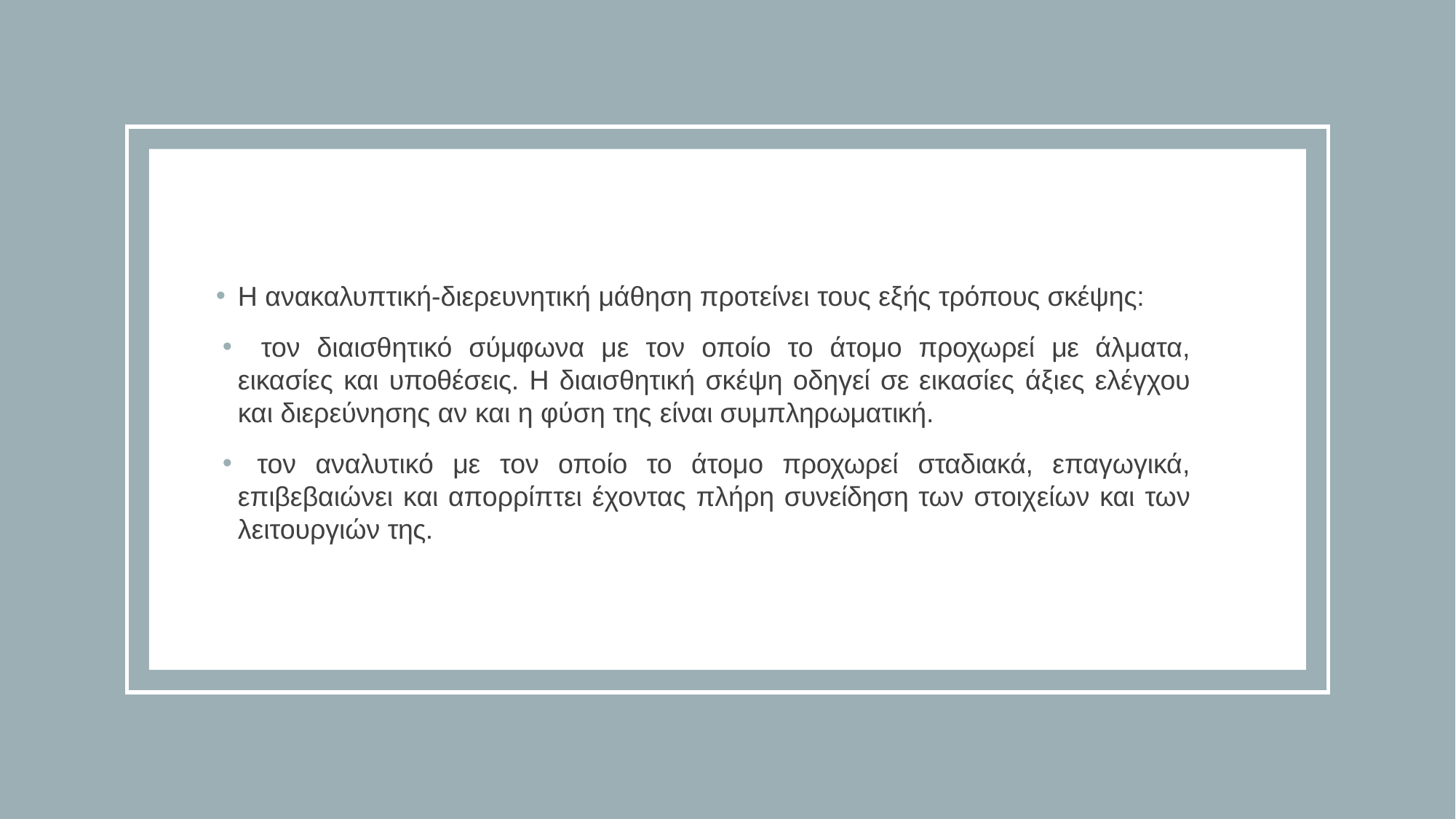

Η ανακαλυπτική-διερευνητική μάθηση προτείνει τους εξής τρόπους σκέψης:
	τον διαισθητικό σύμφωνα με τον οποίο το άτομο προχωρεί με άλματα, εικασίες και υποθέσεις. Η διαισθητική σκέψη οδηγεί σε εικασίες άξιες ελέγχου και διερεύνησης αν και η φύση της είναι συμπληρωματική.
 τον αναλυτικό με τον οποίο το άτομο προχωρεί σταδιακά, επαγωγικά, επιβεβαιώνει και απορρίπτει έχοντας πλήρη συνείδηση των στοιχείων και των λειτουργιών της.